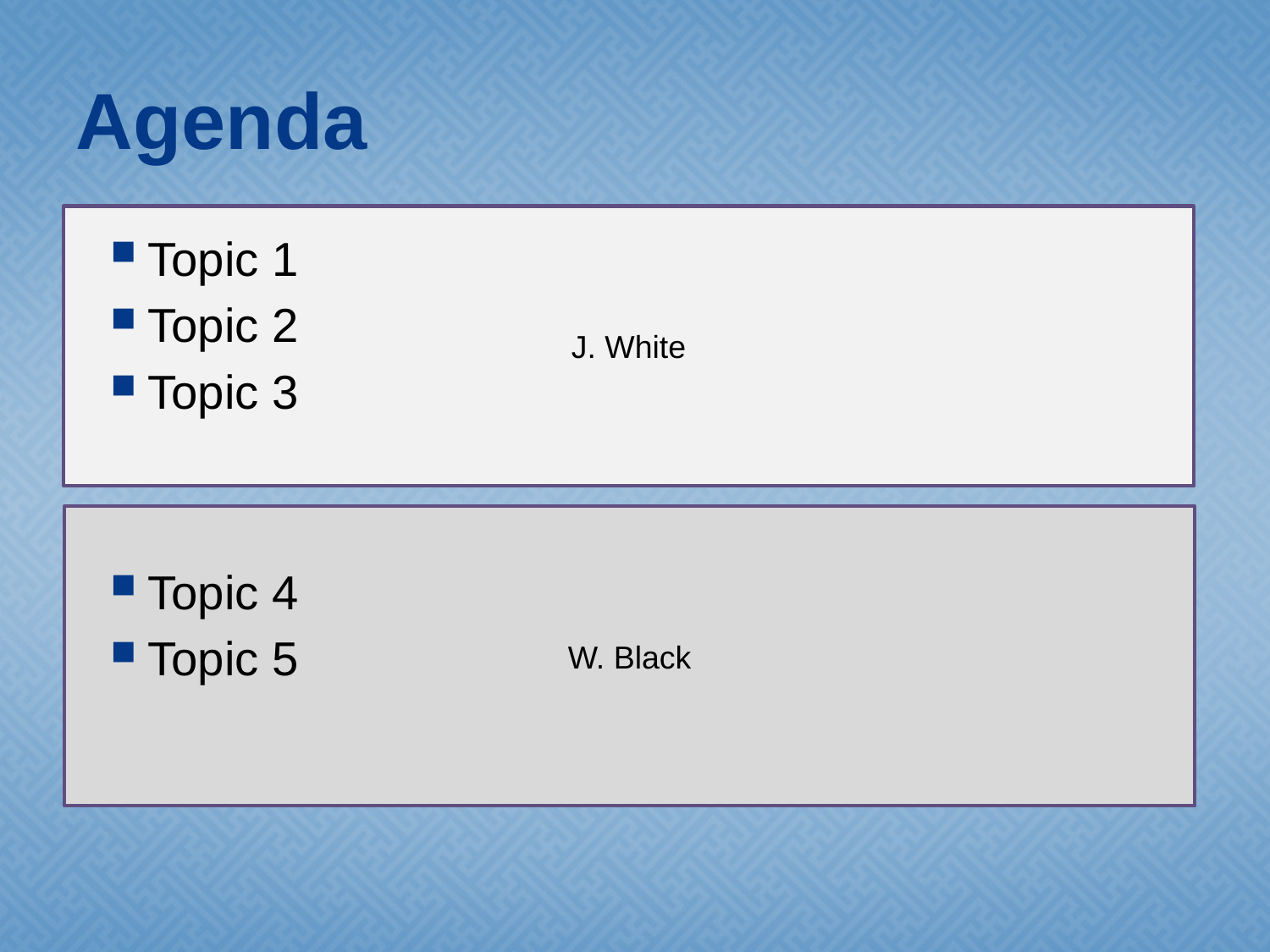

# Agenda
J. White
Topic 1
Topic 2
Topic 3

Topic 4
Topic 5

W. Black